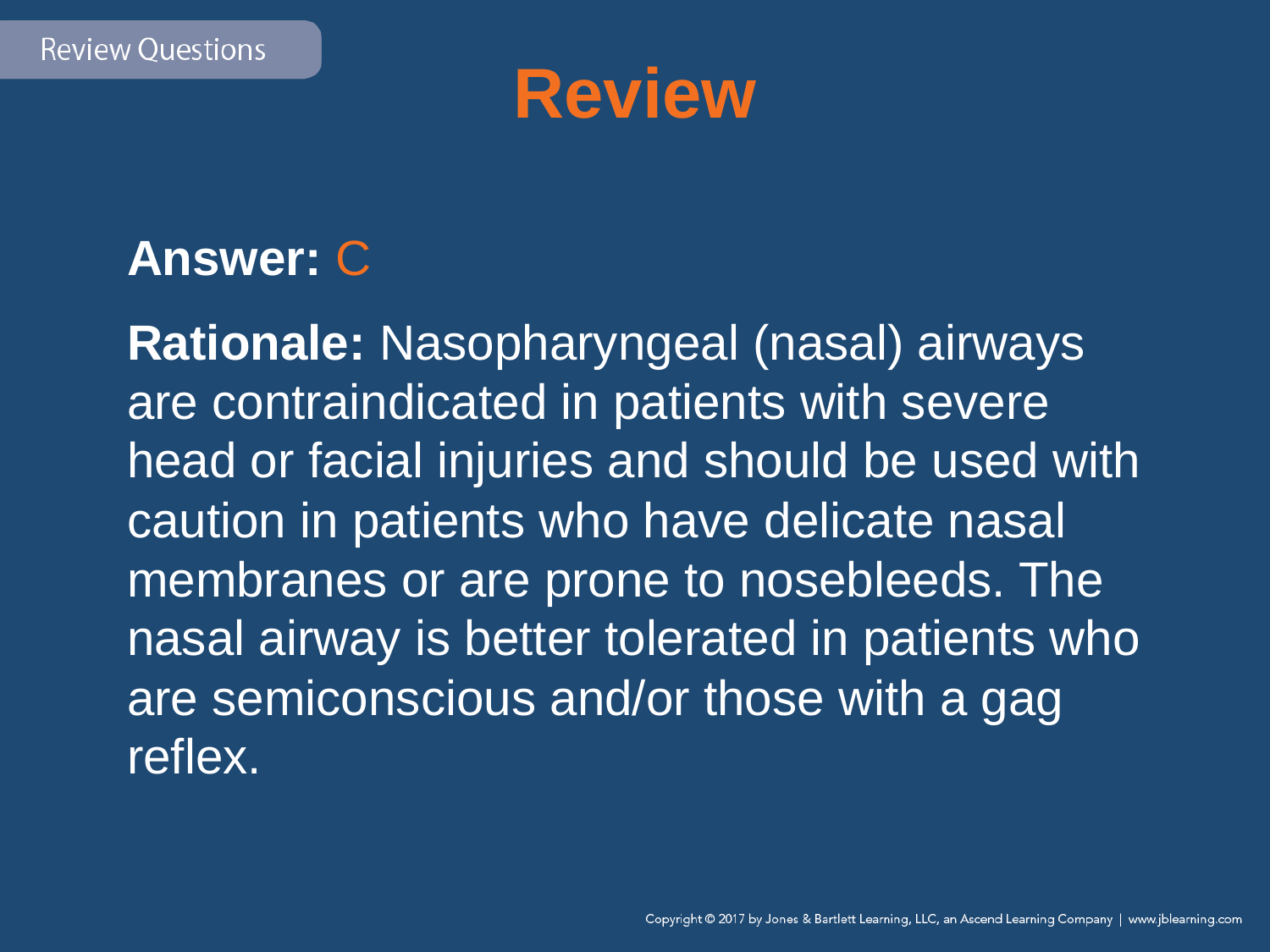

# Review
Answer: C
Rationale: Nasopharyngeal (nasal) airways are contraindicated in patients with severe head or facial injuries and should be used with caution in patients who have delicate nasal membranes or are prone to nosebleeds. The nasal airway is better tolerated in patients who are semiconscious and/or those with a gag reflex.